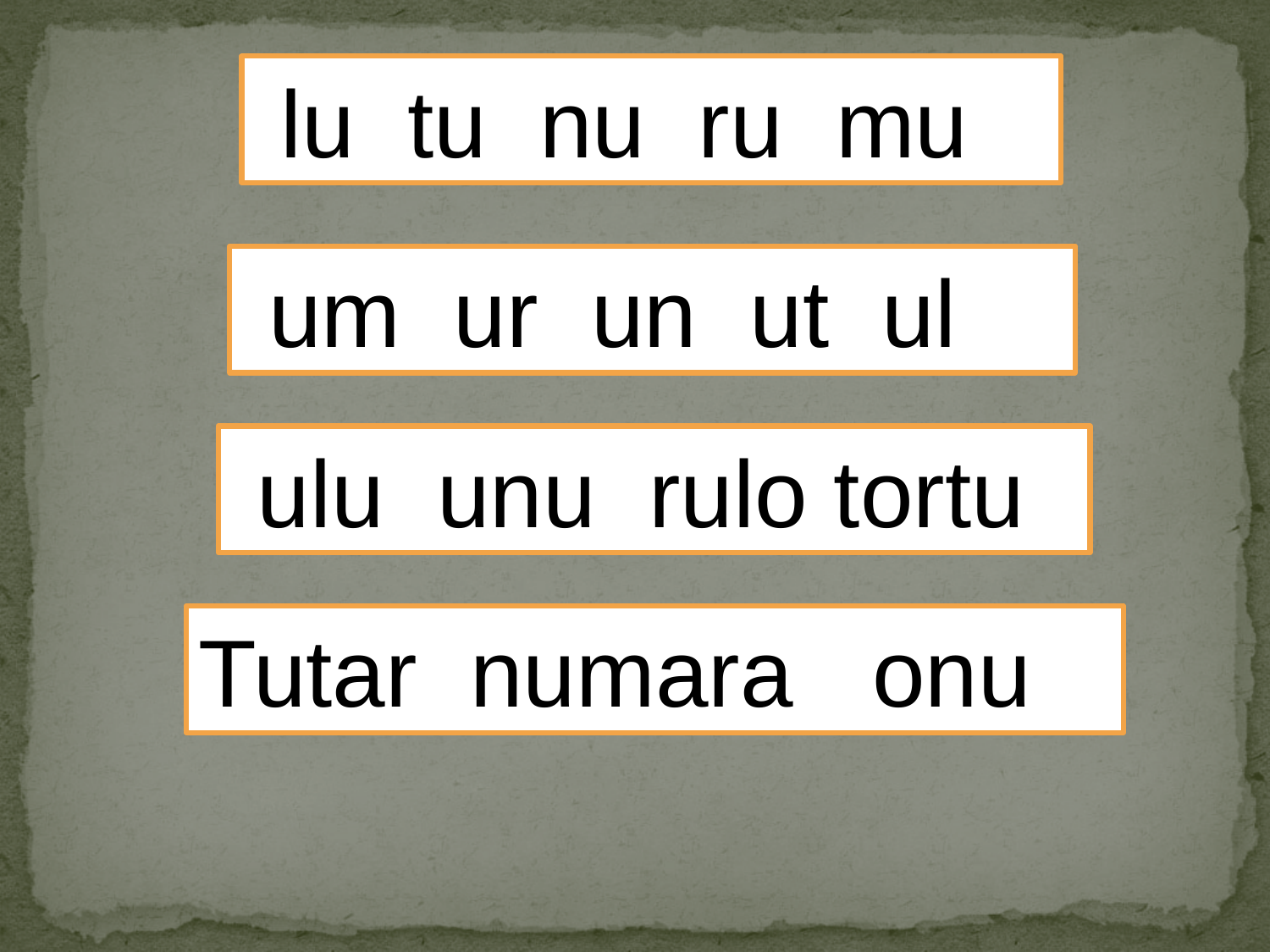

lu  tu  nu  ru  mu
 um  ur  un  ut  ul
 ulu  unu  rulo tortu
Tutar  numara   onu